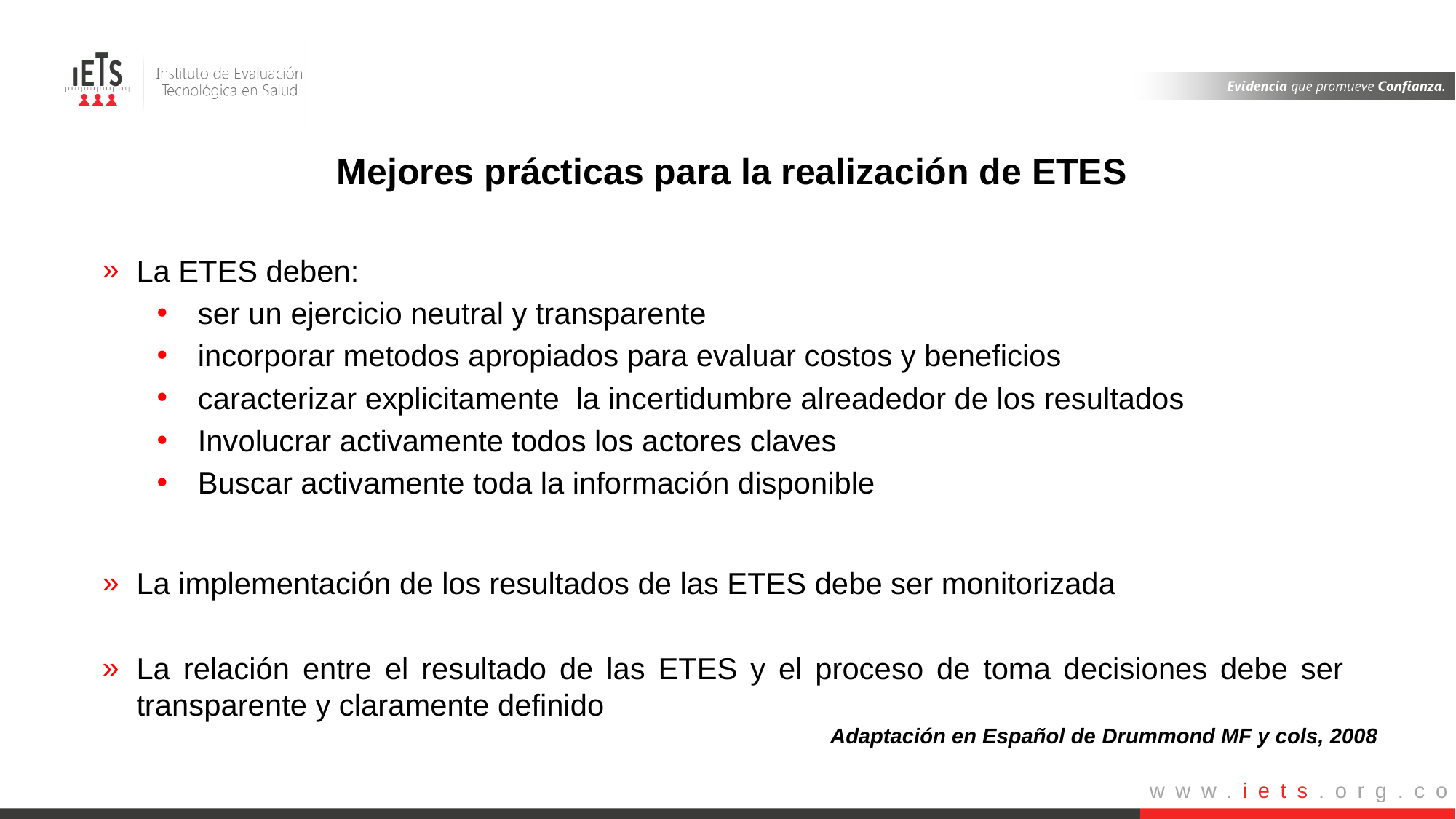

Mejores prácticas para la realización de ETES
La ETES deben:
ser un ejercicio neutral y transparente
incorporar metodos apropiados para evaluar costos y beneficios
caracterizar explicitamente  la incertidumbre alreadedor de los resultados
Involucrar activamente todos los actores claves
Buscar activamente toda la información disponible

La implementación de los resultados de las ETES debe ser monitorizada

La relación entre el resultado de las ETES y el proceso de toma decisiones debe ser transparente y claramente definido
Adaptación en Español de Drummond MF y cols, 2008